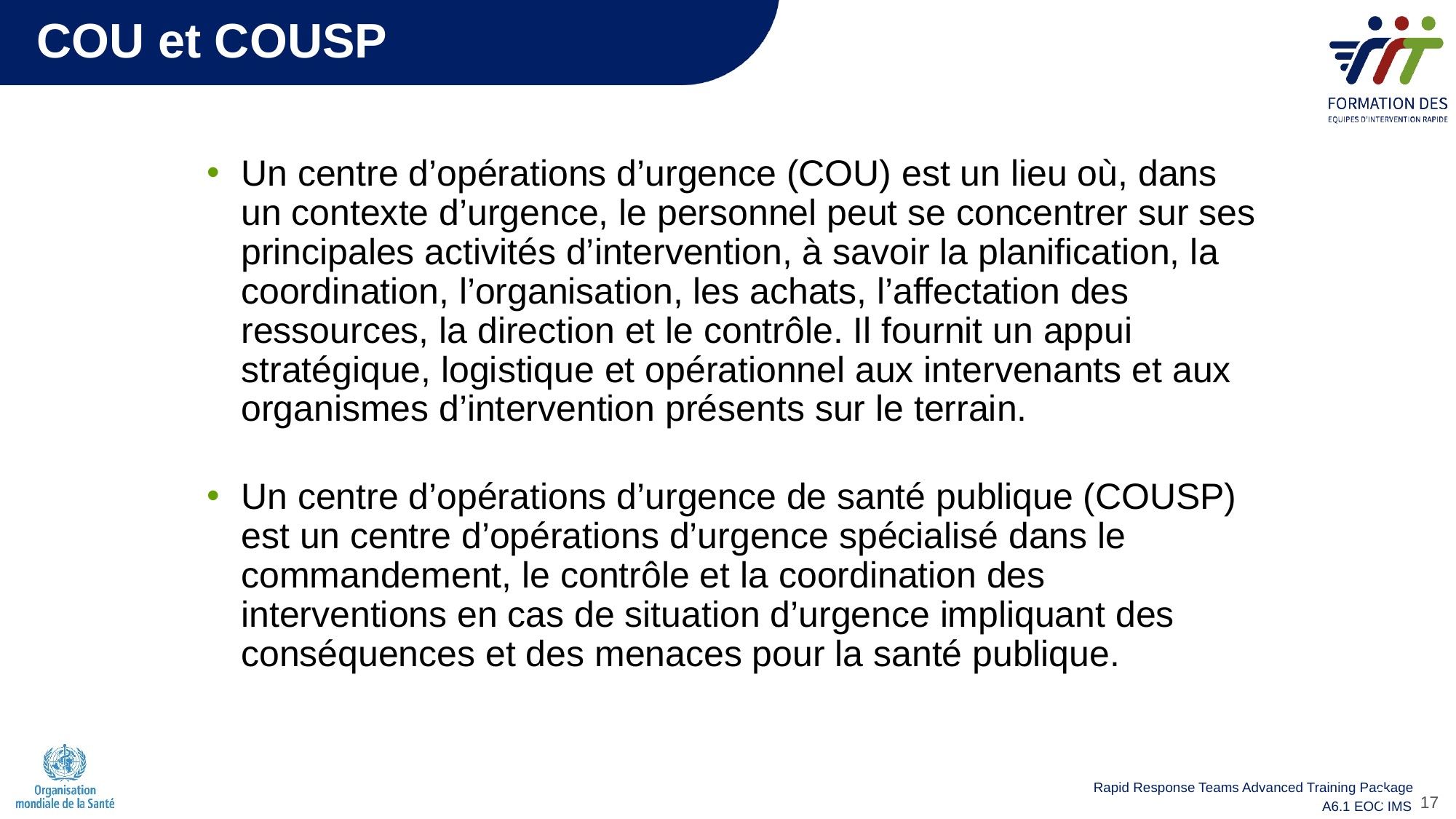

COU et COUSP
Un centre d’opérations d’urgence (COU) est un lieu où, dans un contexte d’urgence, le personnel peut se concentrer sur ses principales activités d’intervention, à savoir la planification, la coordination, l’organisation, les achats, l’affectation des ressources, la direction et le contrôle. Il fournit un appui stratégique, logistique et opérationnel aux intervenants et aux organismes d’intervention présents sur le terrain.

Un centre d’opérations d’urgence de santé publique (COUSP) est un centre d’opérations d’urgence spécialisé dans le commandement, le contrôle et la coordination des interventions en cas de situation d’urgence impliquant des conséquences et des menaces pour la santé publique.
17